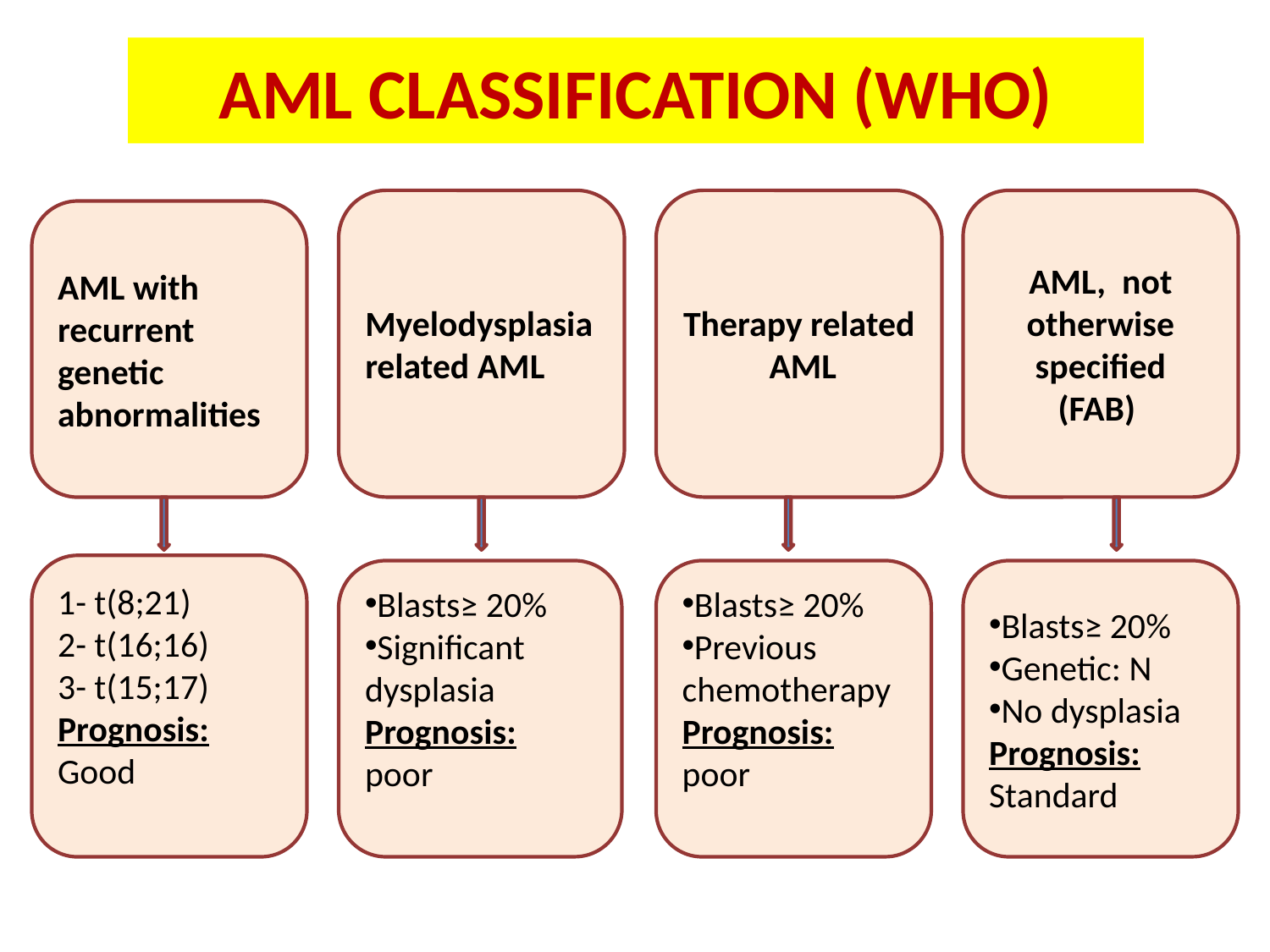

AML CLASSIFICATION (WHO)
Myelodysplasia related AML
Therapy related  AML
AML,  not otherwise specified
(FAB)
AML with recurrent genetic abnormalities

1- t(8;21)
2- t(16;16)
3- t(15;17)
Prognosis:
Good

Blasts≥ 20%
Significant dysplasia
Prognosis:
poor

Blasts≥ 20%
Previous chemotherapy
Prognosis:
poor

Blasts≥ 20%
Genetic: N
No dysplasia
Prognosis:
Standard